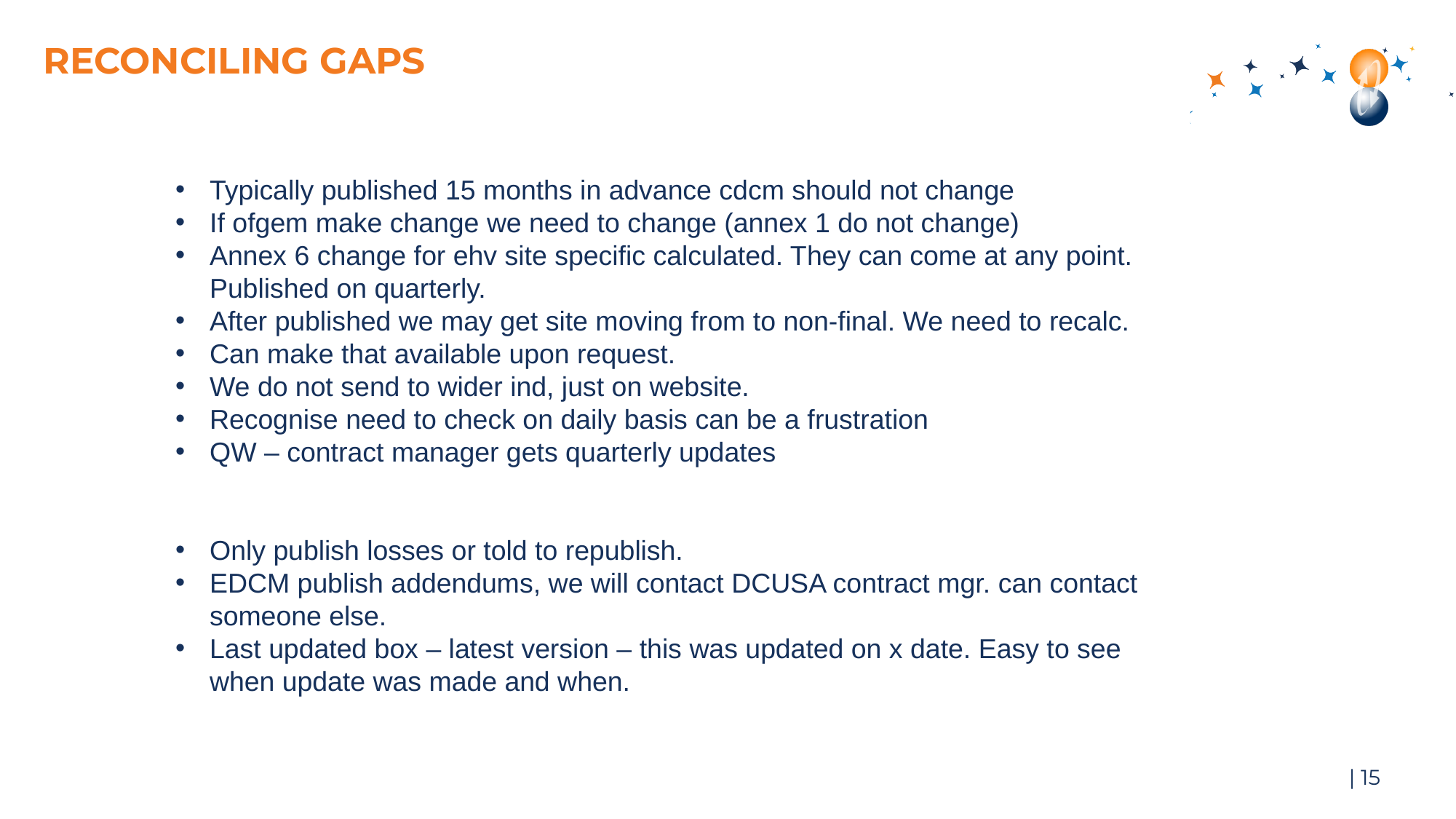

# RECONCILING GAPS
Typically published 15 months in advance cdcm should not change
If ofgem make change we need to change (annex 1 do not change)
Annex 6 change for ehv site specific calculated. They can come at any point. Published on quarterly.
After published we may get site moving from to non-final. We need to recalc.
Can make that available upon request.
We do not send to wider ind, just on website.
Recognise need to check on daily basis can be a frustration
QW – contract manager gets quarterly updates

Only publish losses or told to republish.
EDCM publish addendums, we will contact DCUSA contract mgr. can contact someone else.
Last updated box – latest version – this was updated on x date. Easy to see when update was made and when.